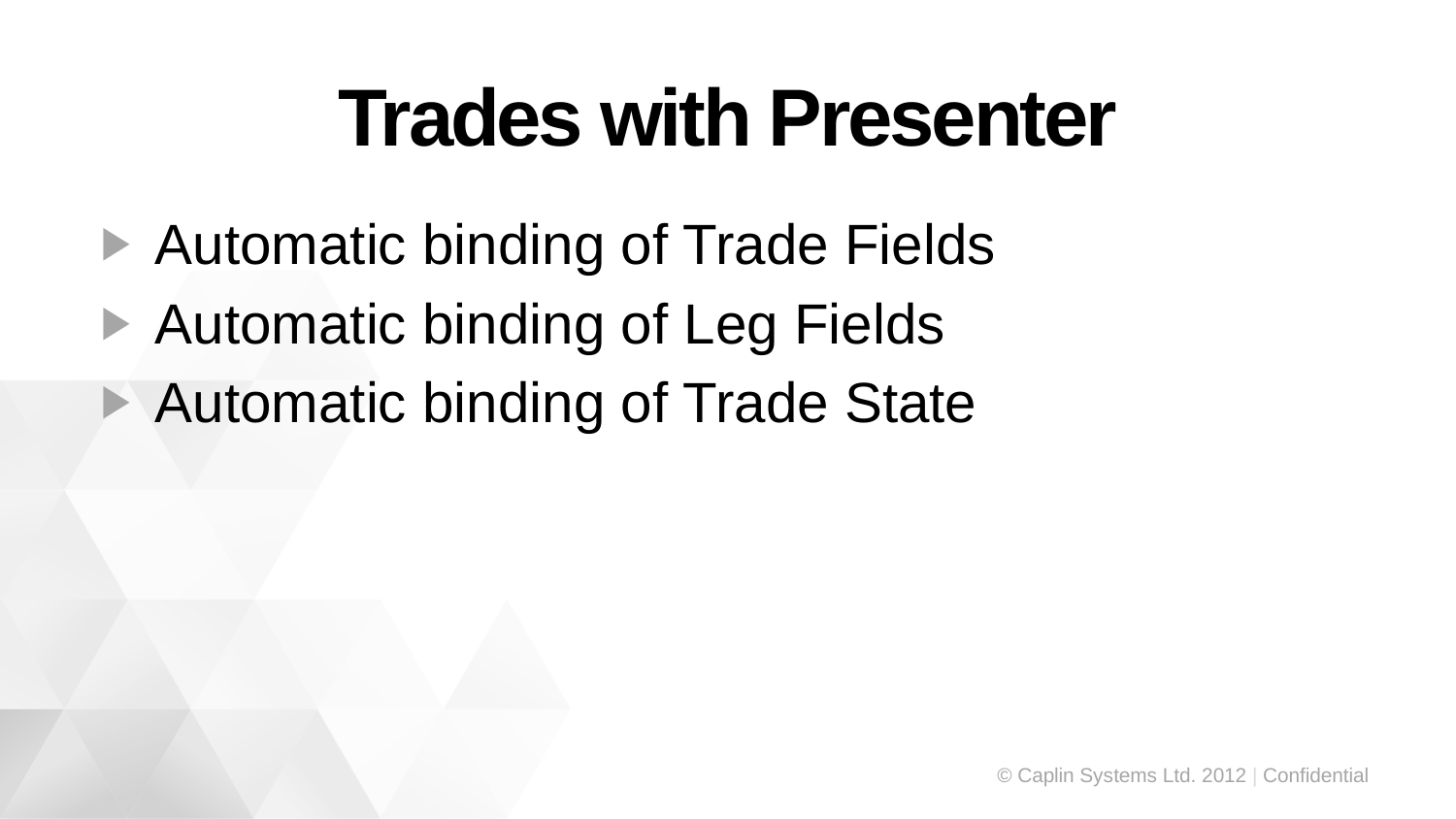

# Trades with Presenter
Automatic binding of Trade Fields
Automatic binding of Leg Fields
Automatic binding of Trade State